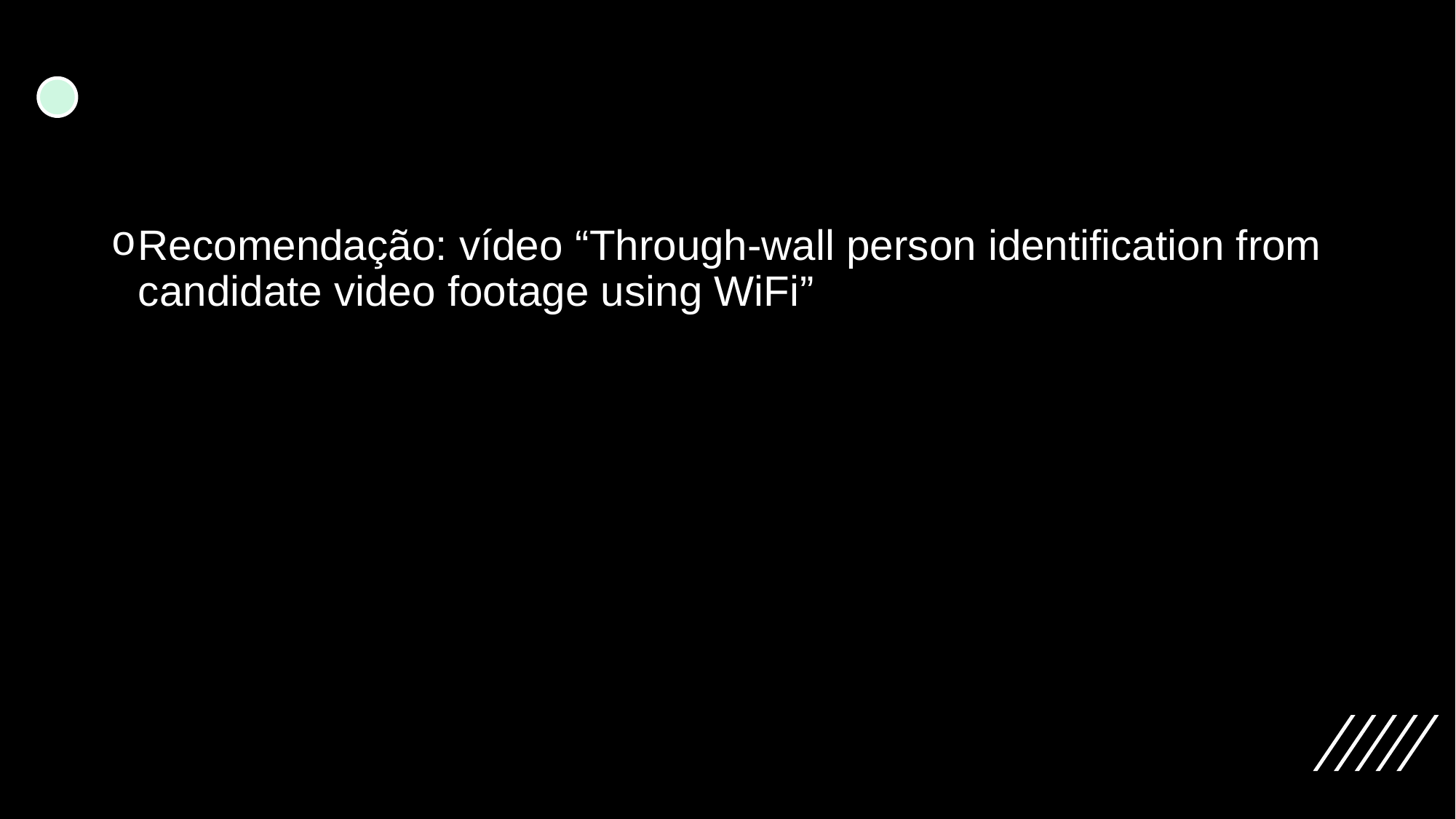

#
Recomendação: vídeo “Through-wall person identification from candidate video footage using WiFi”